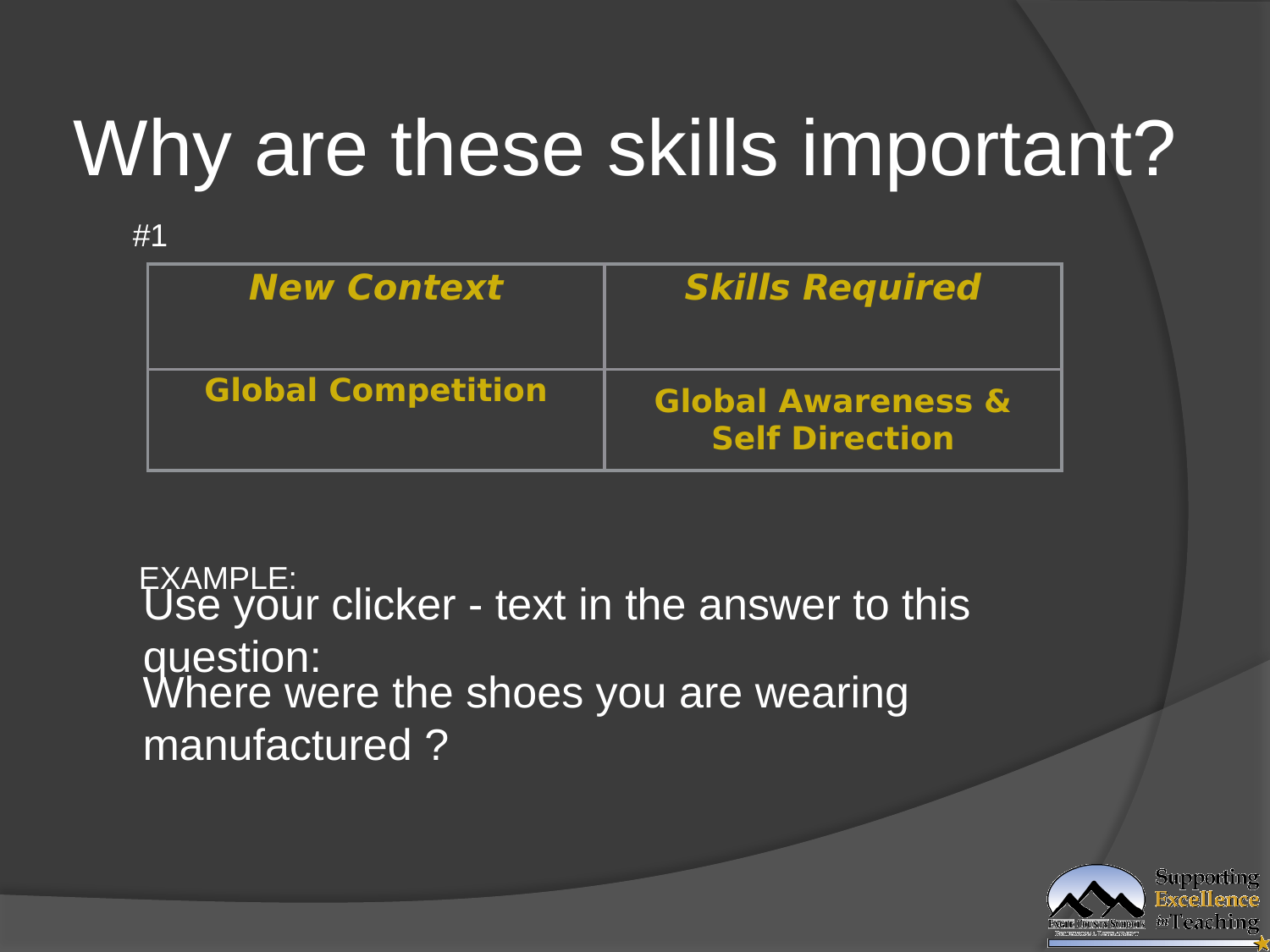

# Why are these skills important?
#1
| New Context | Skills Required |
| --- | --- |
| Global Competition | Global Awareness & Self Direction |
EXAMPLE:
Use your clicker - text in the answer to this question:
Where were the shoes you are wearing manufactured ?